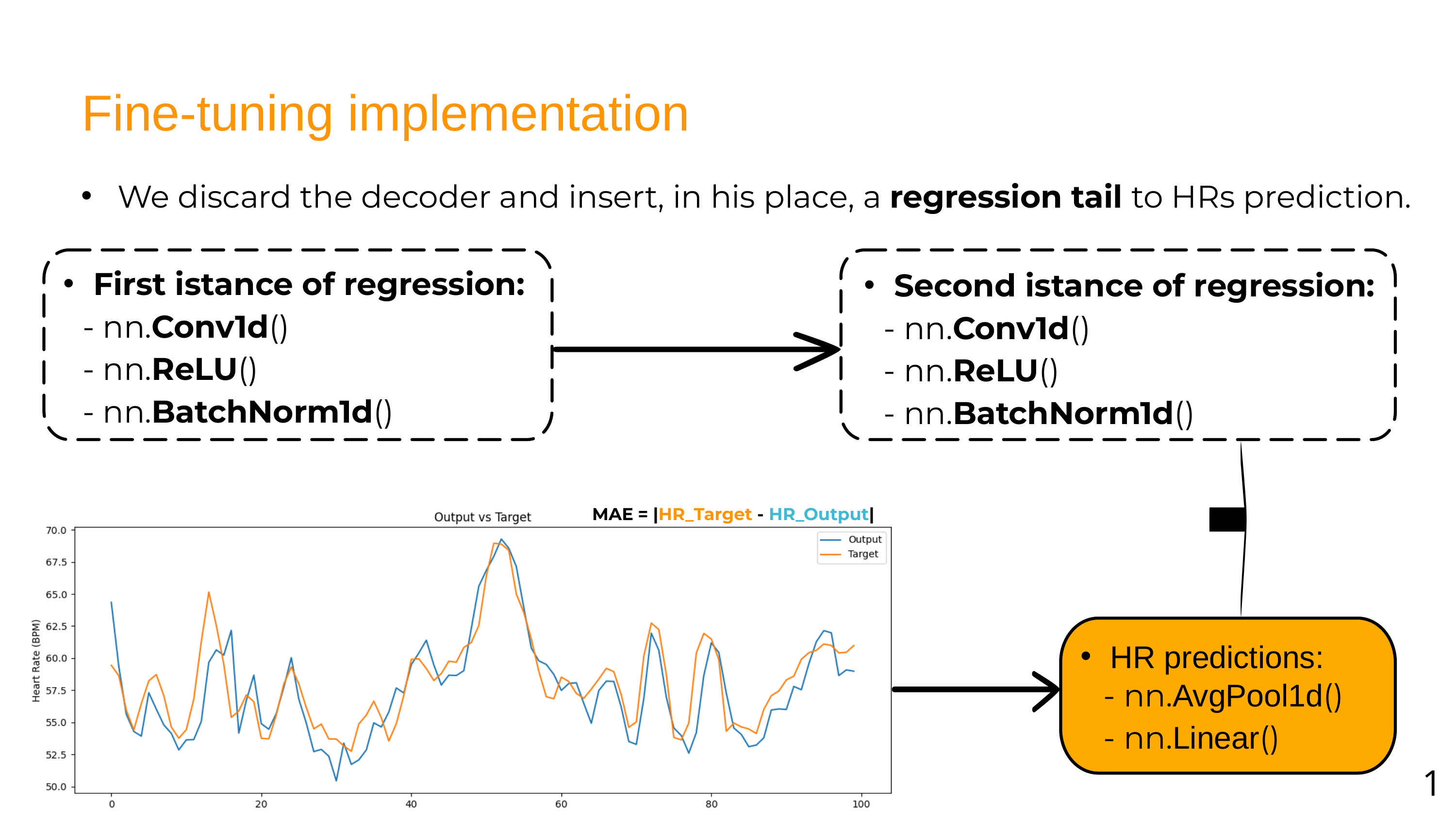

Fine-tuning implementation
We discard the decoder and insert, in his place, a regression tail to HRs prediction.

First istance of regression:
      - nn.Conv1d()
      - nn.ReLU()
      - nn.BatchNorm1d()
Second istance of regression:
      - nn.Conv1d()
      - nn.ReLU()
      - nn.BatchNorm1d()

MAE = |HR_Target - HR_Output|

HR predictions:
- nn.AvgPool1d()
- nn.Linear()

15